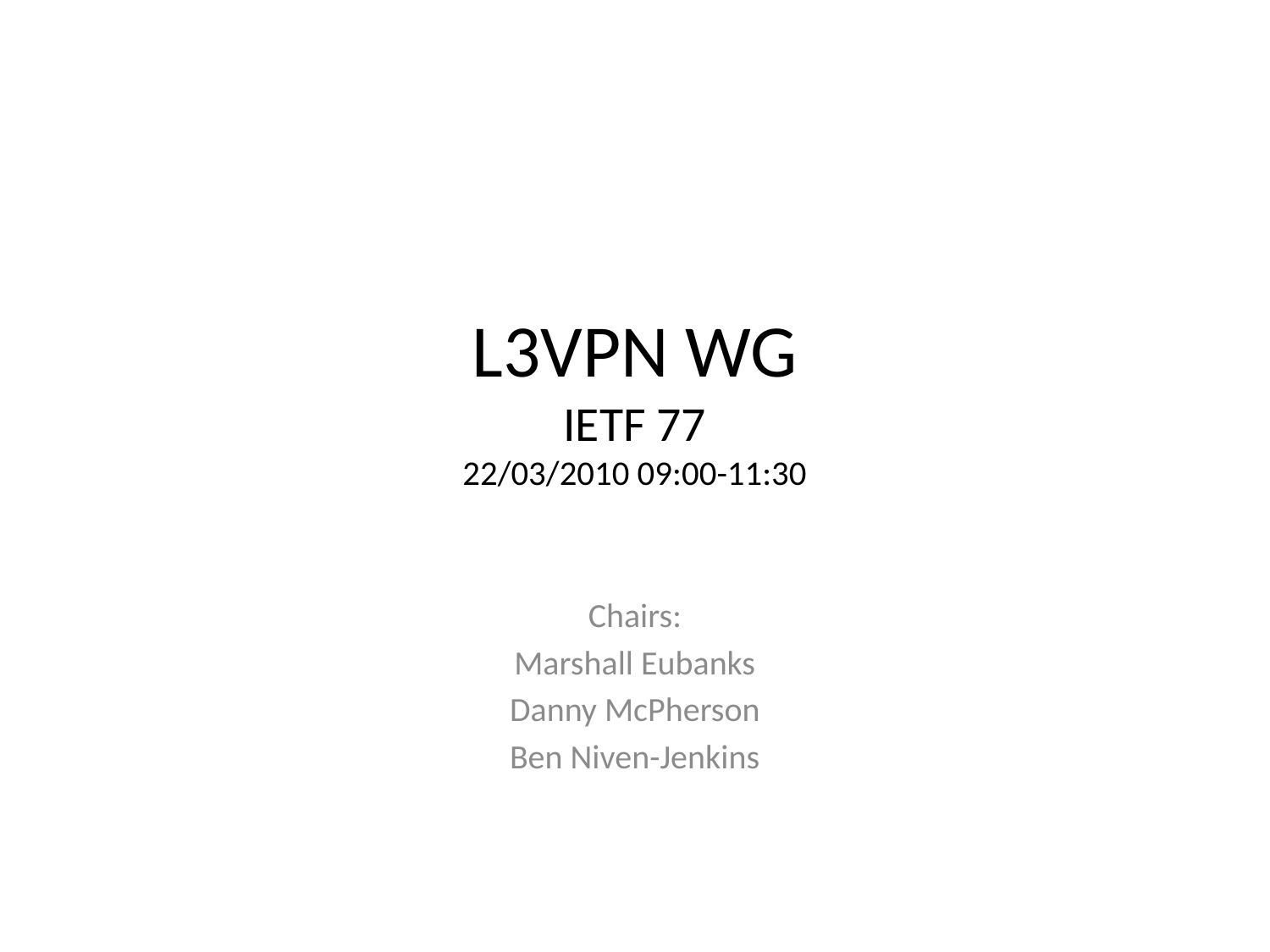

# L3VPN WG IETF 77 22/03/2010 09:00-11:30

Chairs:
Marshall Eubanks
Danny McPherson
Ben Niven-Jenkins